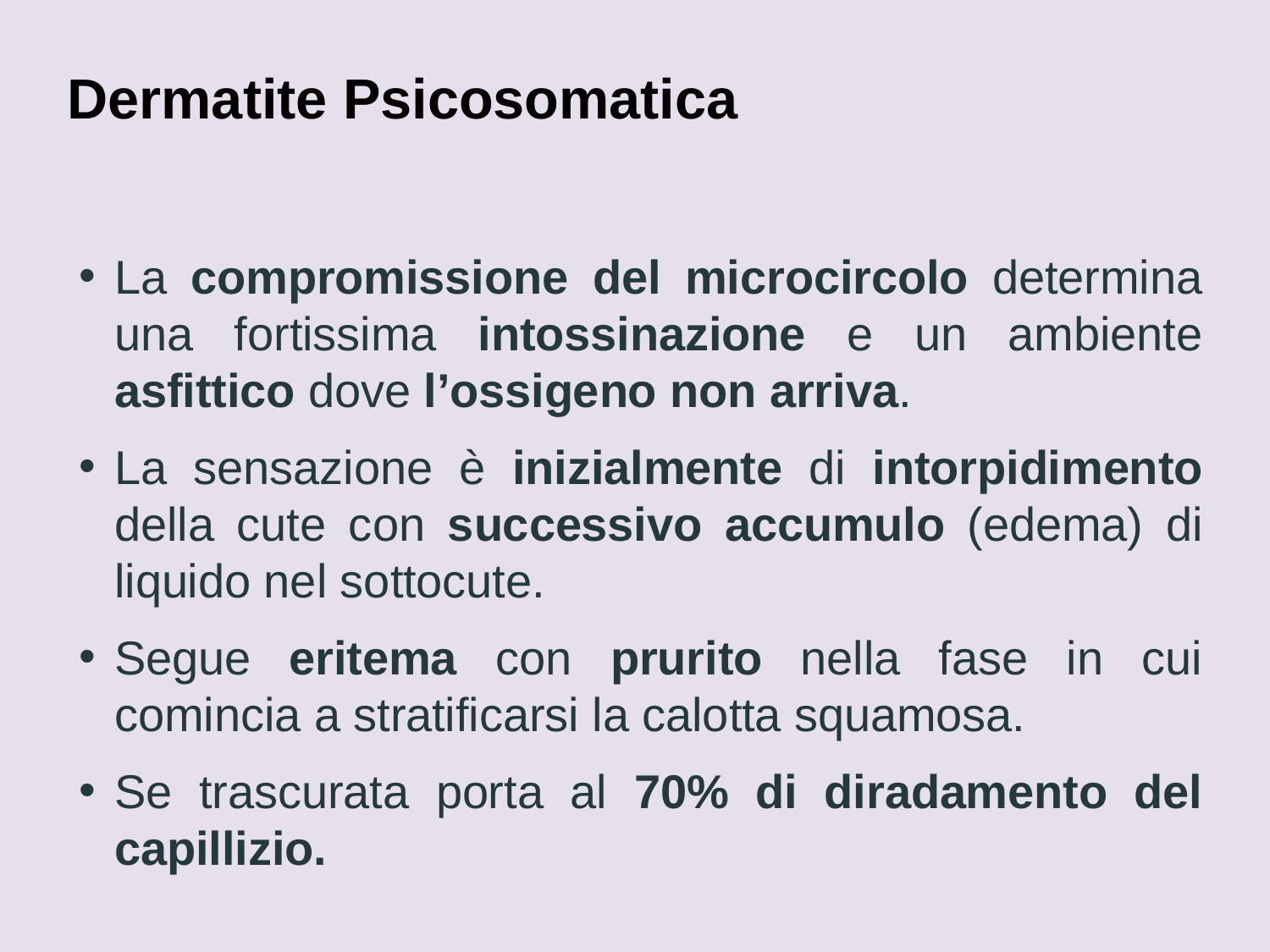

Dermatite Psicosomatica

La compromissione del microcircolo determina una fortissima intossinazione e un ambiente asfittico dove l’ossigeno non arriva.
La sensazione è inizialmente di intorpidimento della cute con successivo accumulo (edema) di liquido nel sottocute.
Segue eritema con prurito nella fase in cui comincia a stratificarsi la calotta squamosa.
Se trascurata porta al 70% di diradamento del capillizio.